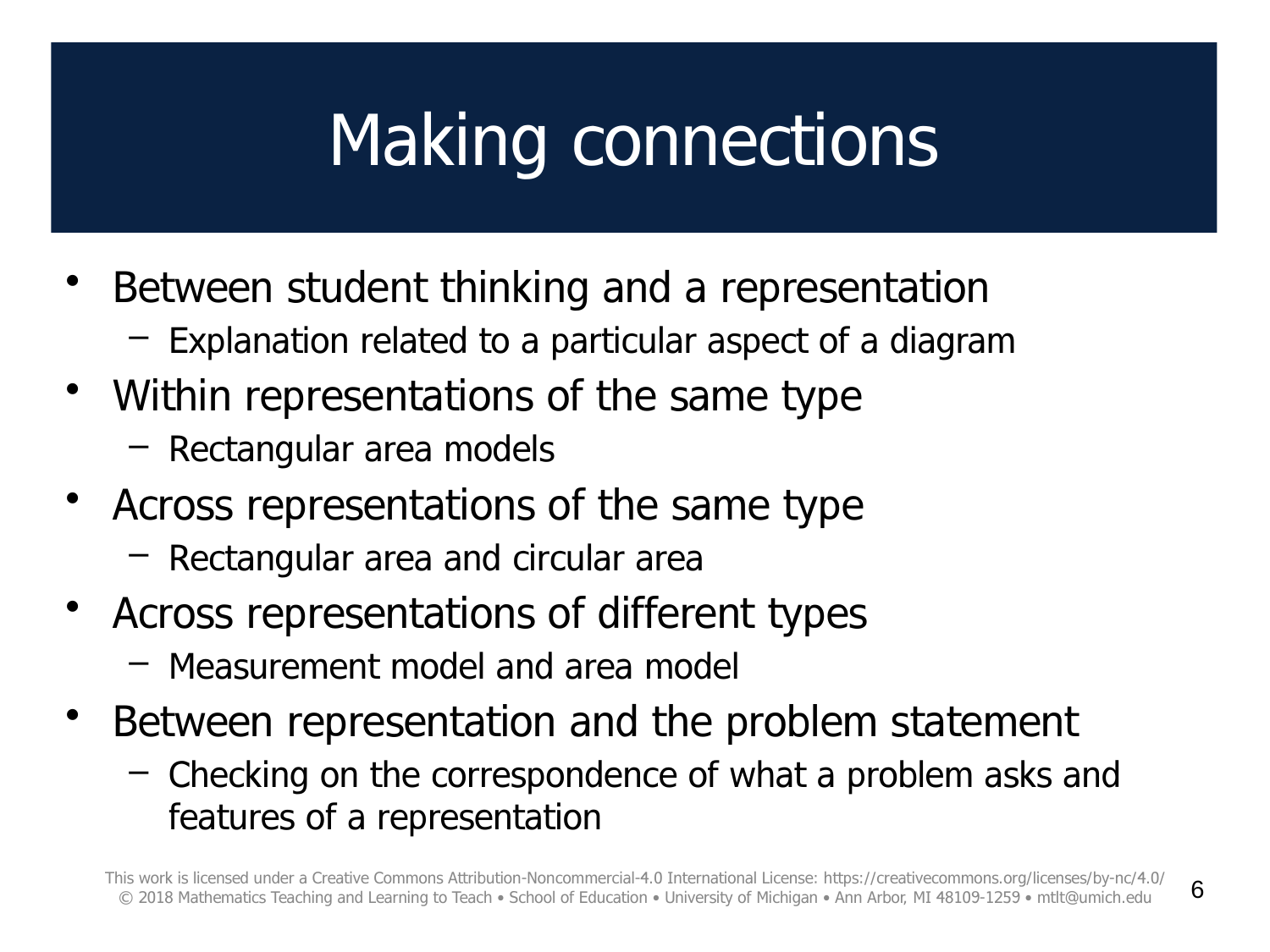

# Making connections
Between student thinking and a representation
Explanation related to a particular aspect of a diagram
Within representations of the same type
Rectangular area models
Across representations of the same type
Rectangular area and circular area
Across representations of different types
Measurement model and area model
Between representation and the problem statement
Checking on the correspondence of what a problem asks and features of a representation
This work is licensed under a Creative Commons Attribution-Noncommercial-4.0 International License: https://creativecommons.org/licenses/by-nc/4.0/
© 2018 Mathematics Teaching and Learning to Teach • School of Education • University of Michigan • Ann Arbor, MI 48109-1259 • mtlt@umich.edu
6